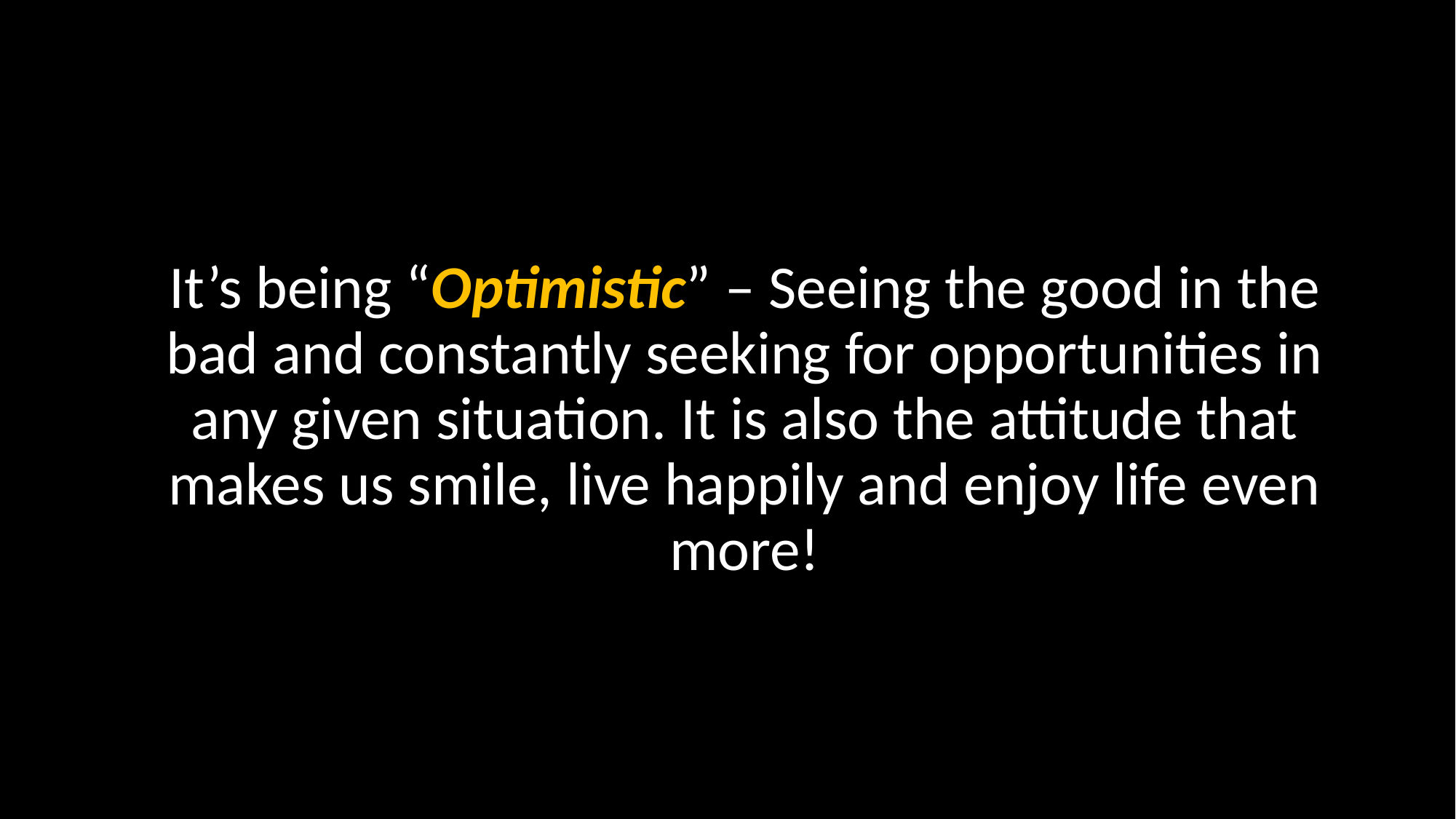

It’s being “Optimistic” – Seeing the good in the bad and constantly seeking for opportunities in any given situation. It is also the attitude that makes us smile, live happily and enjoy life even more!